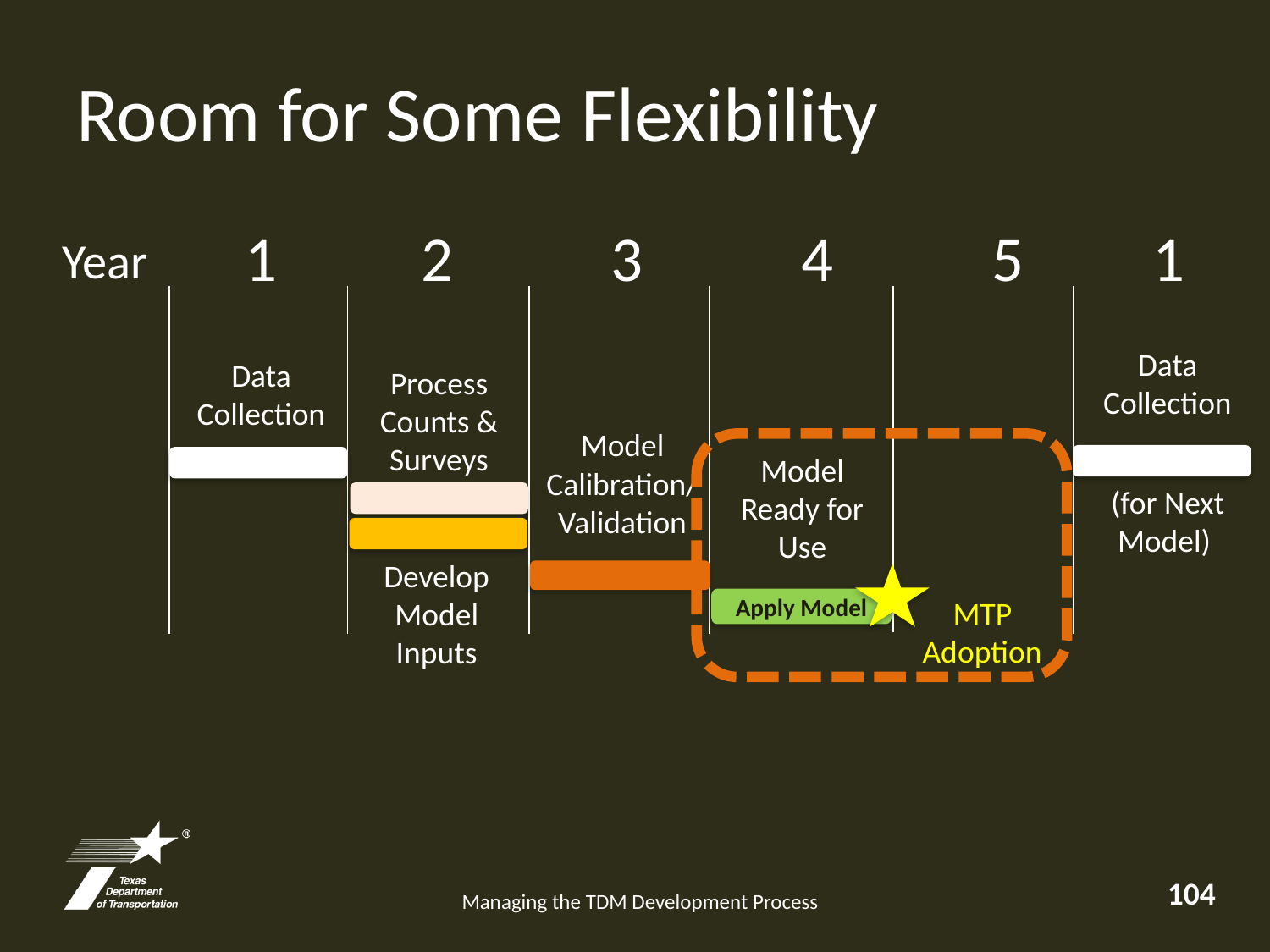

# Room for Some Flexibility
1          2           3           4           5         1
    Year
Data Collection
Data Collection
Process
Counts & Surveys
Model
Calibration/
Validation

Model Ready for Use

 (for Next Model)

Develop
Model Inputs

MTP Adoption
Apply Model